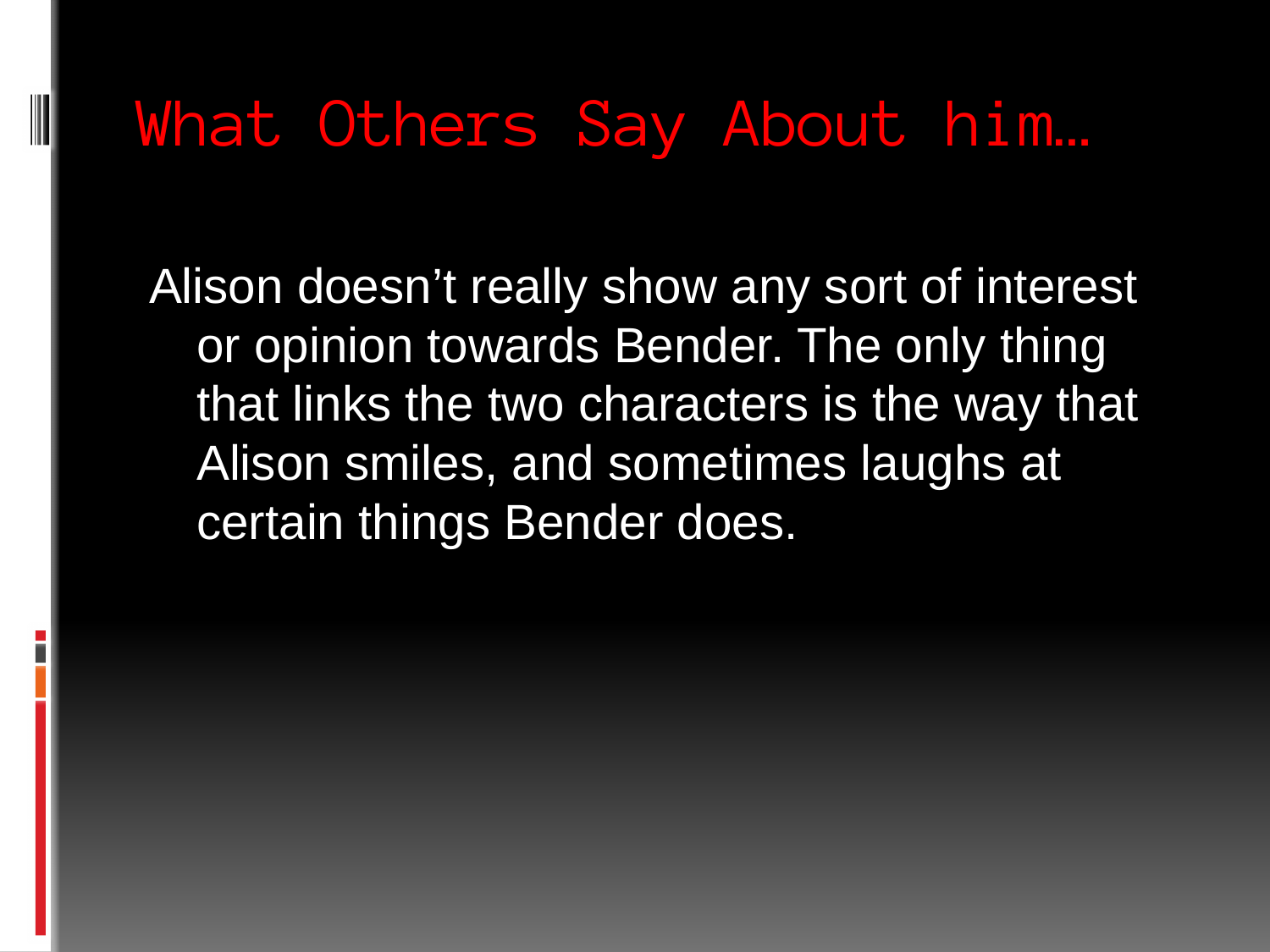

# What Others Say About him…
Alison doesn’t really show any sort of interest or opinion towards Bender. The only thing that links the two characters is the way that Alison smiles, and sometimes laughs at certain things Bender does.